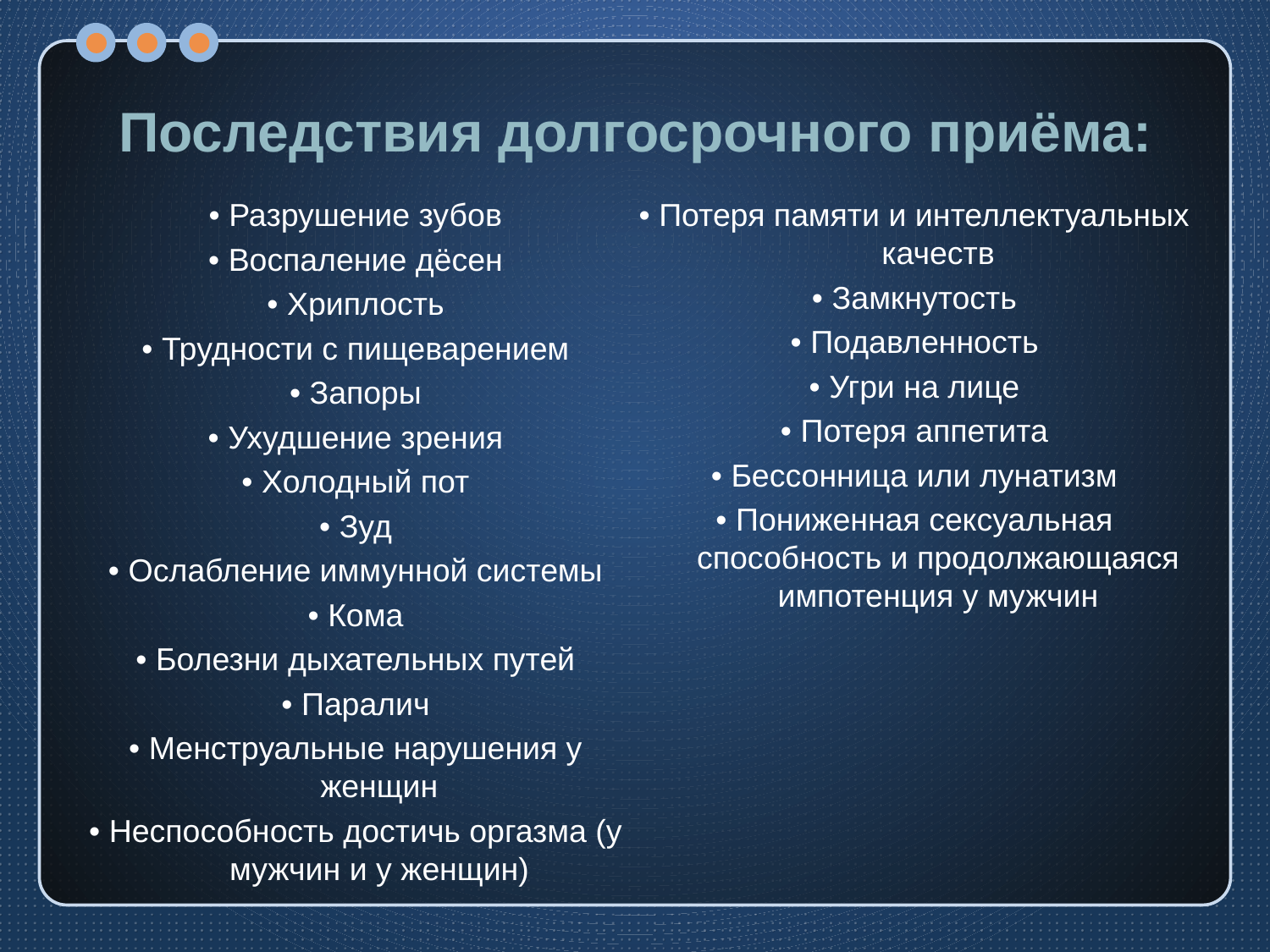

# Последствия долгосрочного приёма:
• Разрушение зубов
• Воспаление дёсен
• Хриплость
• Трудности с пищеварением
• Запоры
• Ухудшение зрения
• Холодный пот
• Зуд
• Ослабление иммунной системы
• Кома
• Болезни дыхательных путей
• Паралич
• Менструальные нарушения у женщин
• Неспособность достичь оргазма (у мужчин и у женщин)

• Потеря памяти и интеллектуальных качеств
• Замкнутость
• Подавленность
• Угри на лице
• Потеря аппетита
• Бессонница или лунатизм
• Пониженная сексуальная способность и продолжающаяся импотенция у мужчин